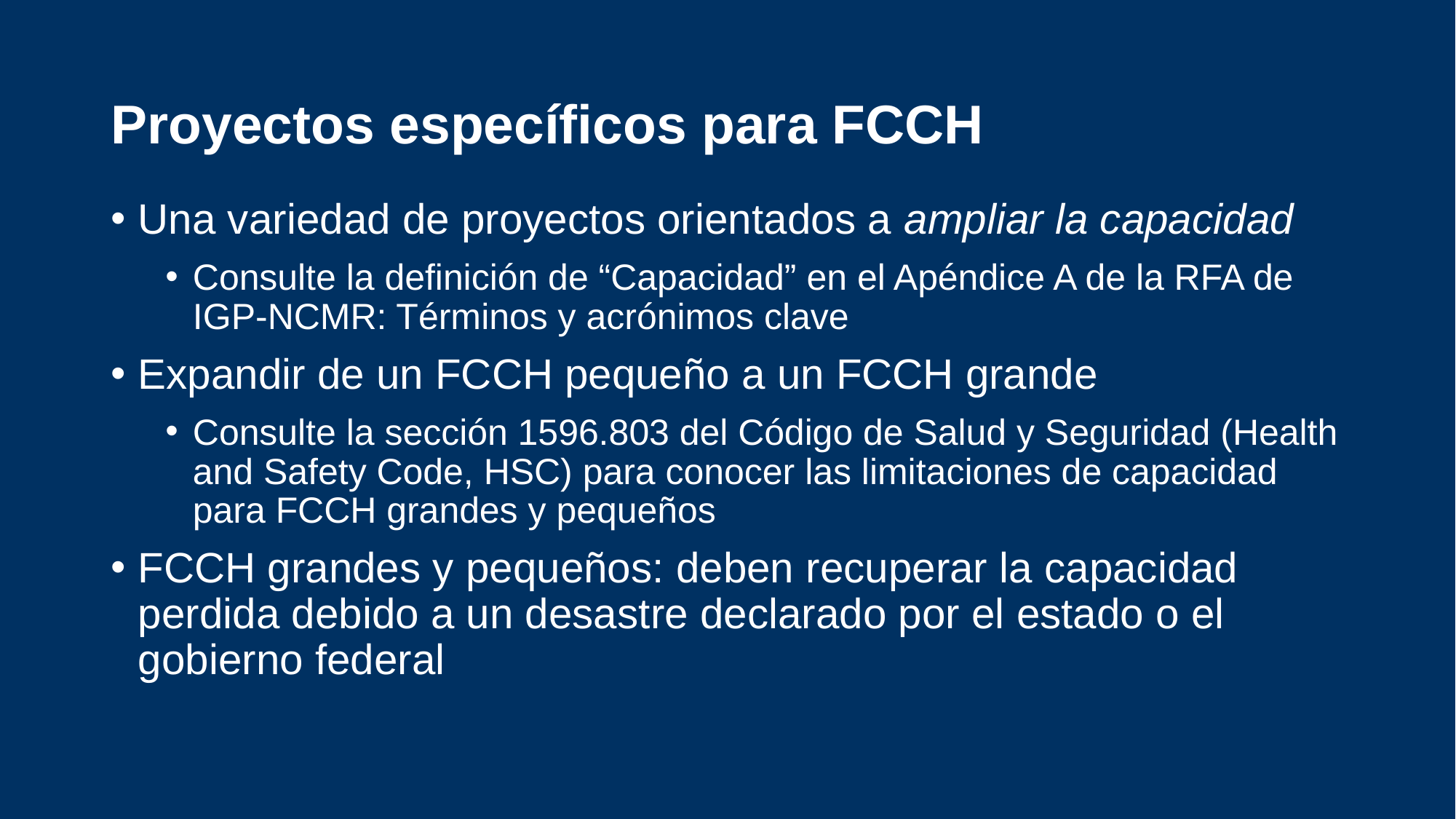

# Proyectos específicos para FCCH
Una variedad de proyectos orientados a ampliar la capacidad
Consulte la definición de “Capacidad” en el Apéndice A de la RFA de IGP-NCMR: Términos y acrónimos clave
Expandir de un FCCH pequeño a un FCCH grande
Consulte la sección 1596.803 del Código de Salud y Seguridad (Health and Safety Code, HSC) para conocer las limitaciones de capacidad para FCCH grandes y pequeños
FCCH grandes y pequeños: deben recuperar la capacidad perdida debido a un desastre declarado por el estado o el gobierno federal